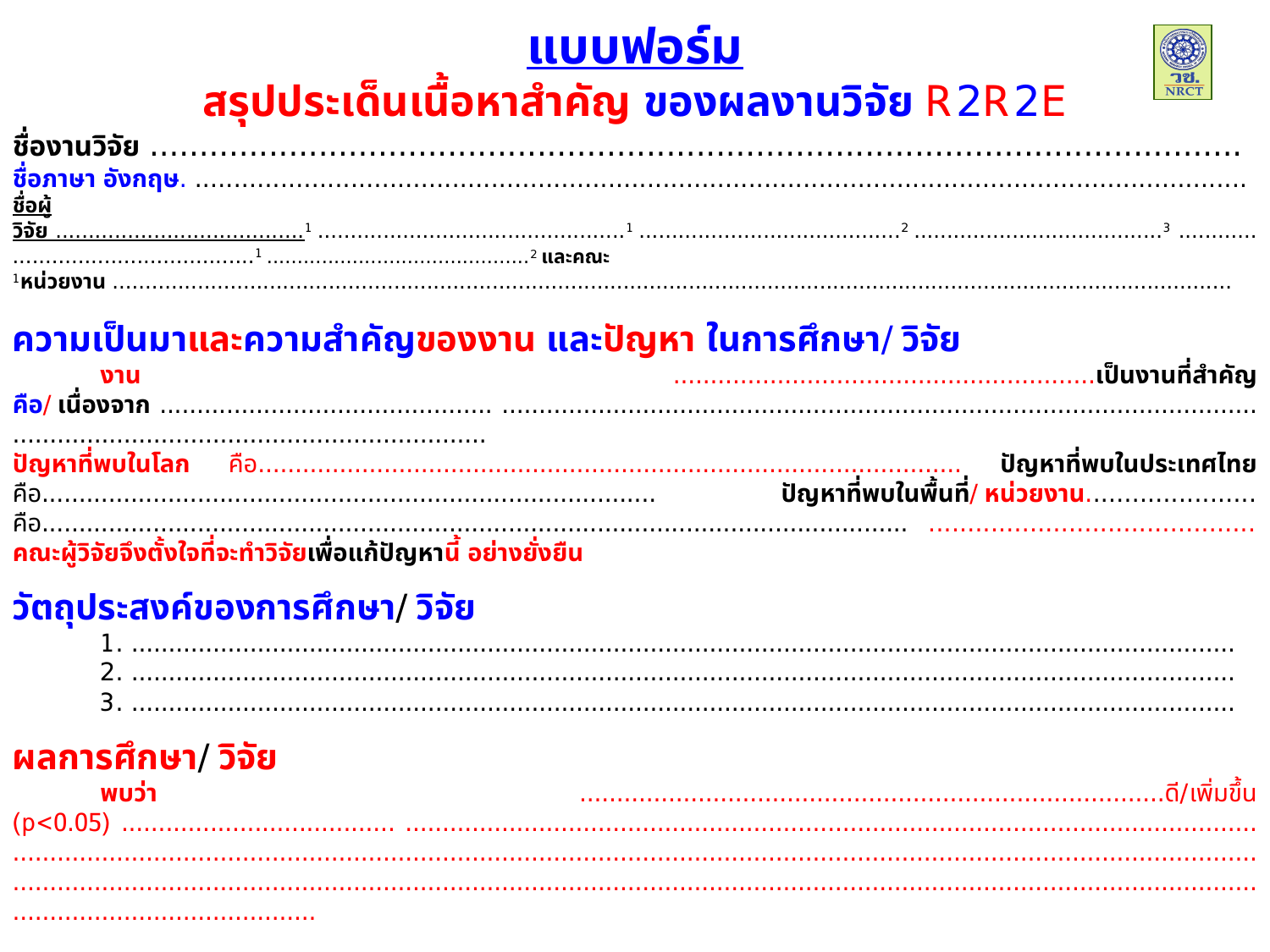

แบบฟอร์ม
สรุปประเด็นเนื้อหาสำคัญ ของผลงานวิจัย R2R2E
ชื่องานวิจัย ..............................................................................................................
ชื่อภาษา อังกฤษ. .......................................................................................................................................
ชื่อผู้วิจัย ......................................1 ...............................................1 ........................................2 ......................................3 .................................................1 ...........................................2 และคณะ
1หน่วยงาน ...........................................................................................................................................................................

ความเป็นมาและความสำคัญของงาน และปัญหา ในการศึกษา/วิจัย
	งาน .........................................................เป็นงานที่สำคัญ คือ/เนื่องจาก ............................................. ......................................................................................................................................................................
ปัญหาที่พบในโลก คือ............................................................................................... ปัญหาที่พบในประเทศไทย คือ................................................................................... ปัญหาที่พบในพื้นที่/หน่วยงาน...................... คือ..................................................................................................................... .......................................... คณะผู้วิจัยจึงตั้งใจที่จะทำวิจัยเพื่อแก้ปัญหานี้ อย่างยั่งยืน

วัตถุประสงค์ของการศึกษา/วิจัย
	1. .....................................................................................................................................................
	2. .....................................................................................................................................................
 	3. .....................................................................................................................................................
ผลการศึกษา/วิจัย
	พบว่า ...............................................................................ดี/เพิ่มขึ้น (p<0.05) ..................................... ............................................................................................................................................................................................................................................................................................................................................................................................................................................................................................................